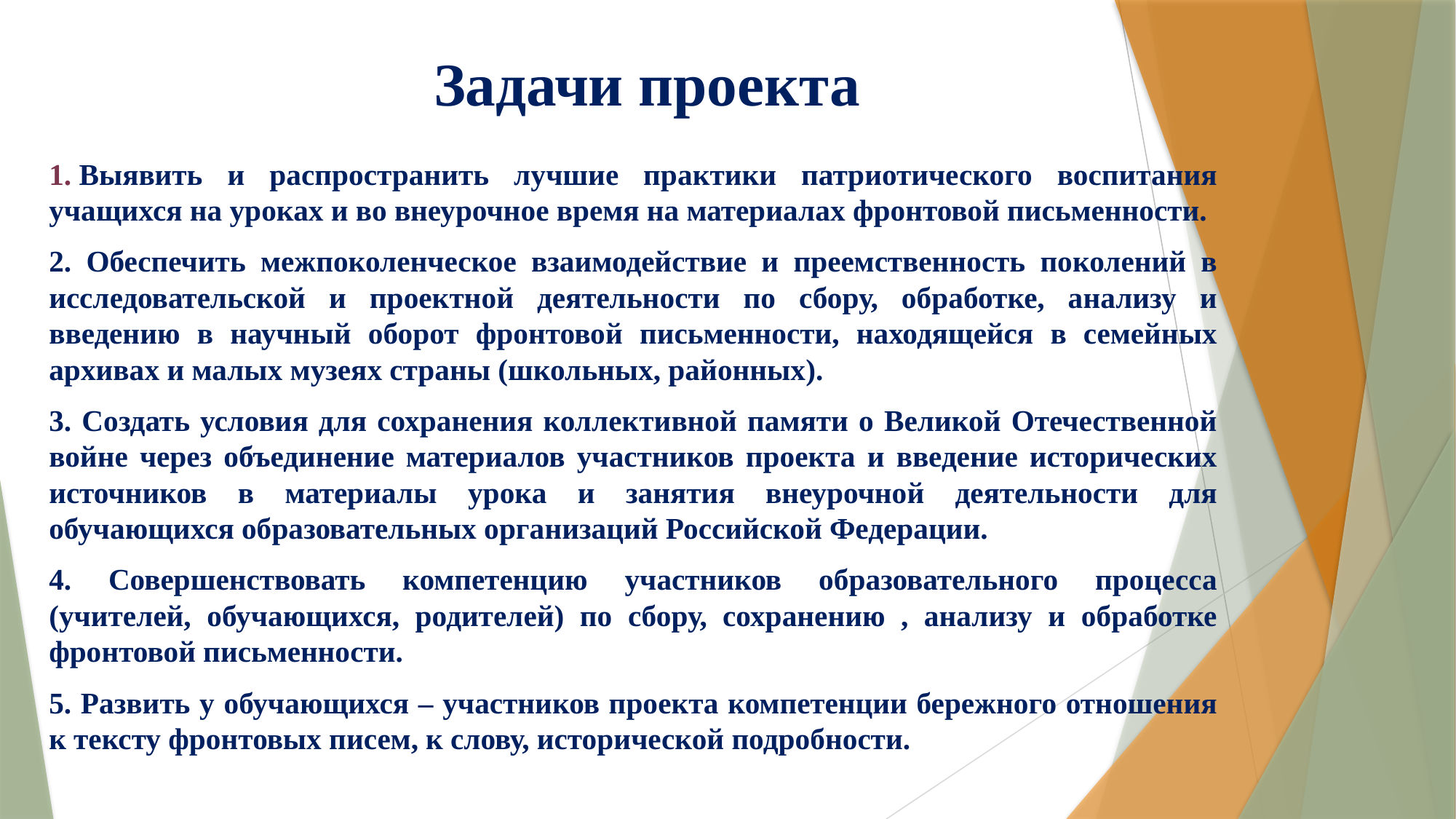

# Задачи проекта
1. Выявить и распространить лучшие практики патриотического воспитания учащихся на уроках и во внеурочное время на материалах фронтовой письменности.
2. Обеспечить межпоколенческое взаимодействие и преемственность поколений в исследовательской и проектной деятельности по сбору, обработке, анализу и введению в научный оборот фронтовой письменности, находящейся в семейных архивах и малых музеях страны (школьных, районных).
3. Создать условия для сохранения коллективной памяти о Великой Отечественной войне через объединение материалов участников проекта и введение исторических источников в материалы урока и занятия внеурочной деятельности для обучающихся образовательных организаций Российской Федерации.
4. Совершенствовать компетенцию участников образовательного процесса (учителей, обучающихся, родителей) по сбору, сохранению , анализу и обработке фронтовой письменности.
5. Развить у обучающихся – участников проекта компетенции бережного отношения к тексту фронтовых писем, к слову, исторической подробности.